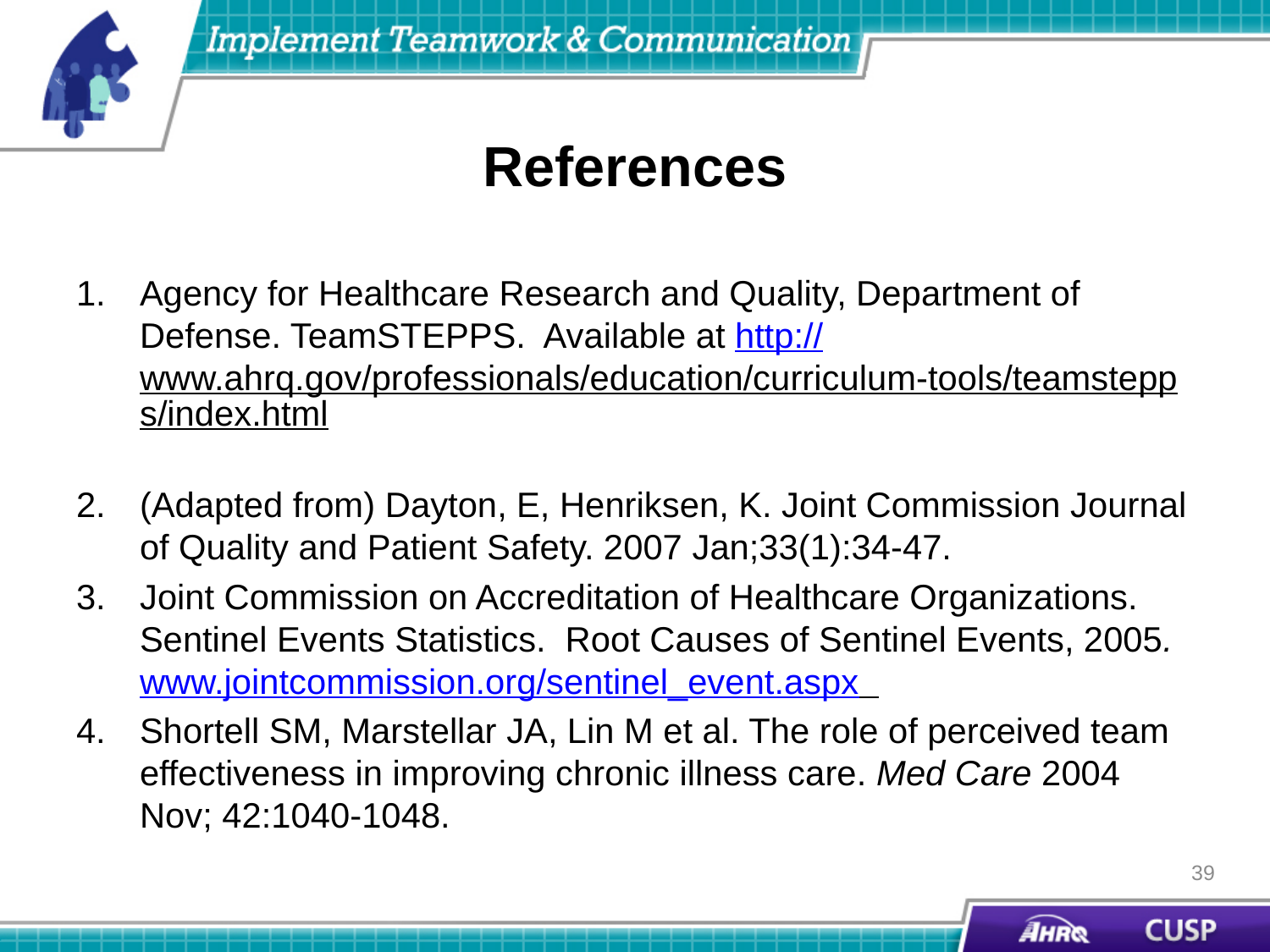

# References
Agency for Healthcare Research and Quality, Department of Defense. TeamSTEPPS.  Available at http://www.ahrq.gov/professionals/education/curriculum-tools/teamstepps/index.html
(Adapted from) Dayton, E, Henriksen, K. Joint Commission Journal of Quality and Patient Safety. 2007 Jan;33(1):34-47.
Joint Commission on Accreditation of Healthcare Organizations. Sentinel Events Statistics.  Root Causes of Sentinel Events, 2005. www.jointcommission.org/sentinel_event.aspx
Shortell SM, Marstellar JA, Lin M et al. The role of perceived team effectiveness in improving chronic illness care. Med Care 2004 Nov; 42:1040-1048.

39